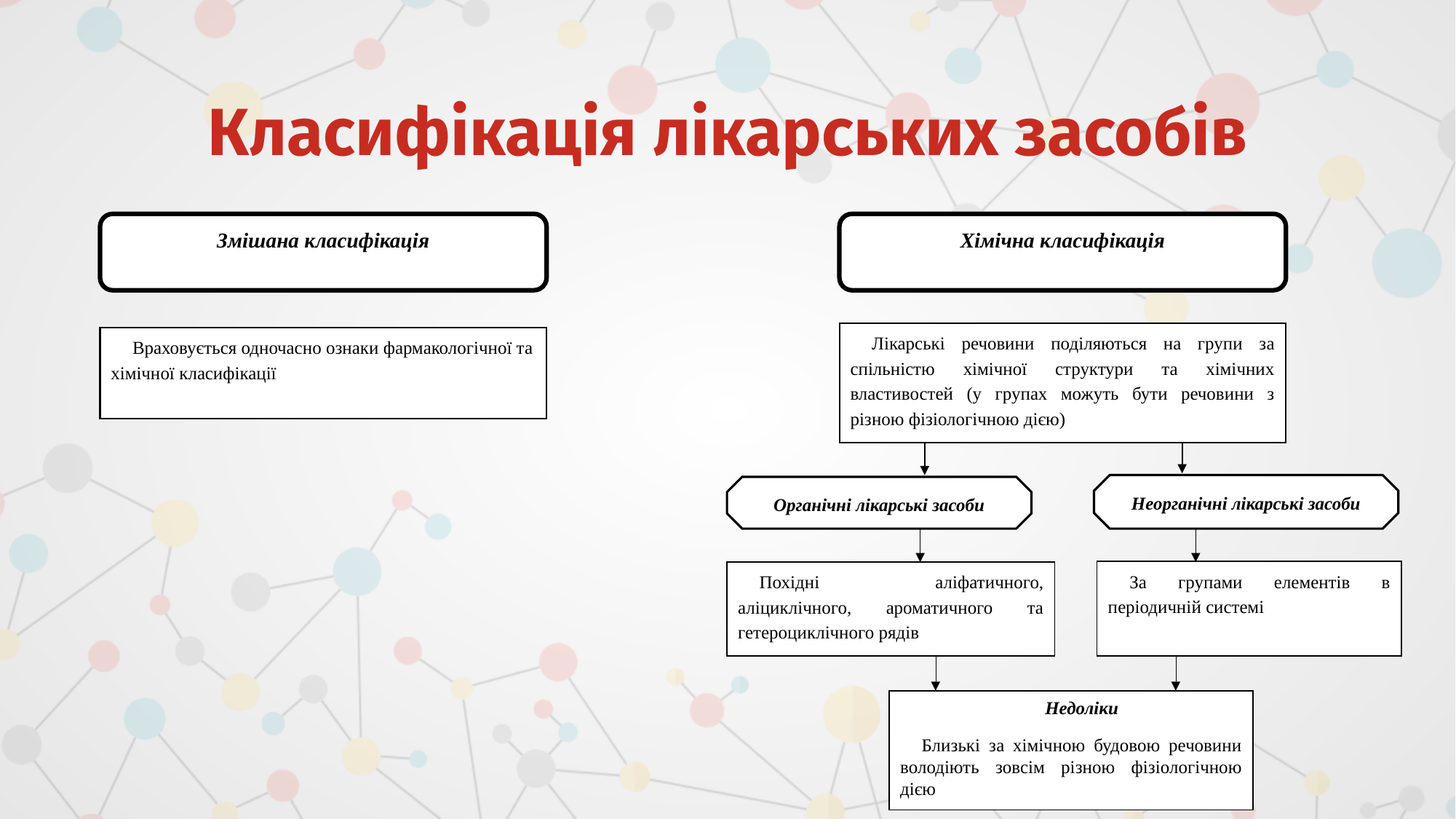

# Класифікація лікарських засобів
Змішана класифікація

Хімічна класифікація

Лікарські речовини поділяються на групи за спільністю хімічної структури та хімічних властивостей (у групах можуть бути речовини з різною фізіологічною дією)

Враховується одночасно ознаки фармакологічної та хімічної класифікації
Неорганічні лікарські засоби

Органічні лікарські засоби

За групами елементів в періодичній системі

Похідні аліфатичного, аліциклічного, ароматичного та гетероциклічного рядів

Недоліки
Близькі за хімічною будовою речовини володіють зовсім різною фізіологічною дією